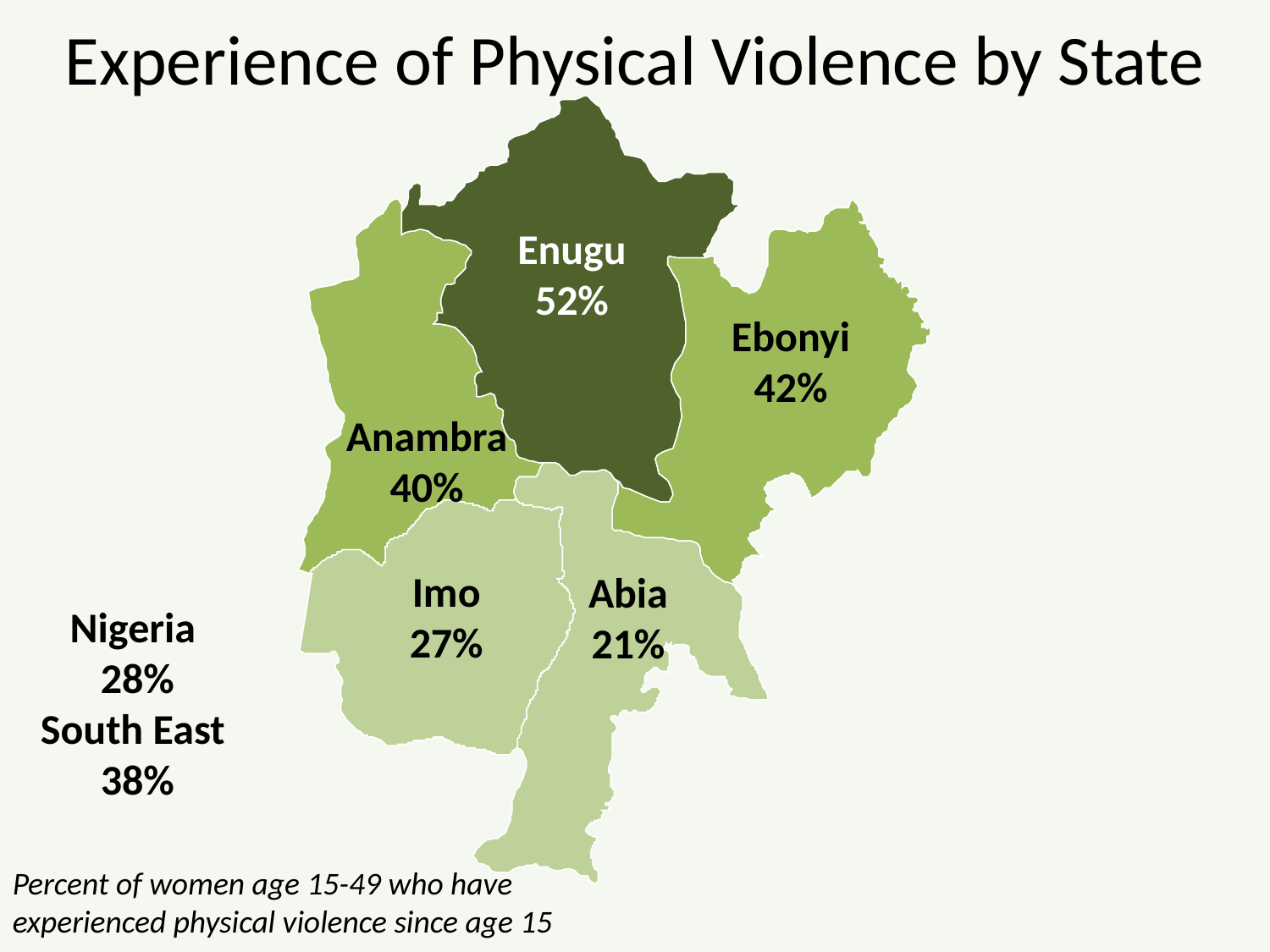

# Experience of Physical Violence by State

Enugu
52%
Ebonyi
42%
Anambra
40%
Imo
27%
Abia
21%
Nigeria
28%
South East
38%
Percent of women age 15-49 who have
experienced physical violence since age 15